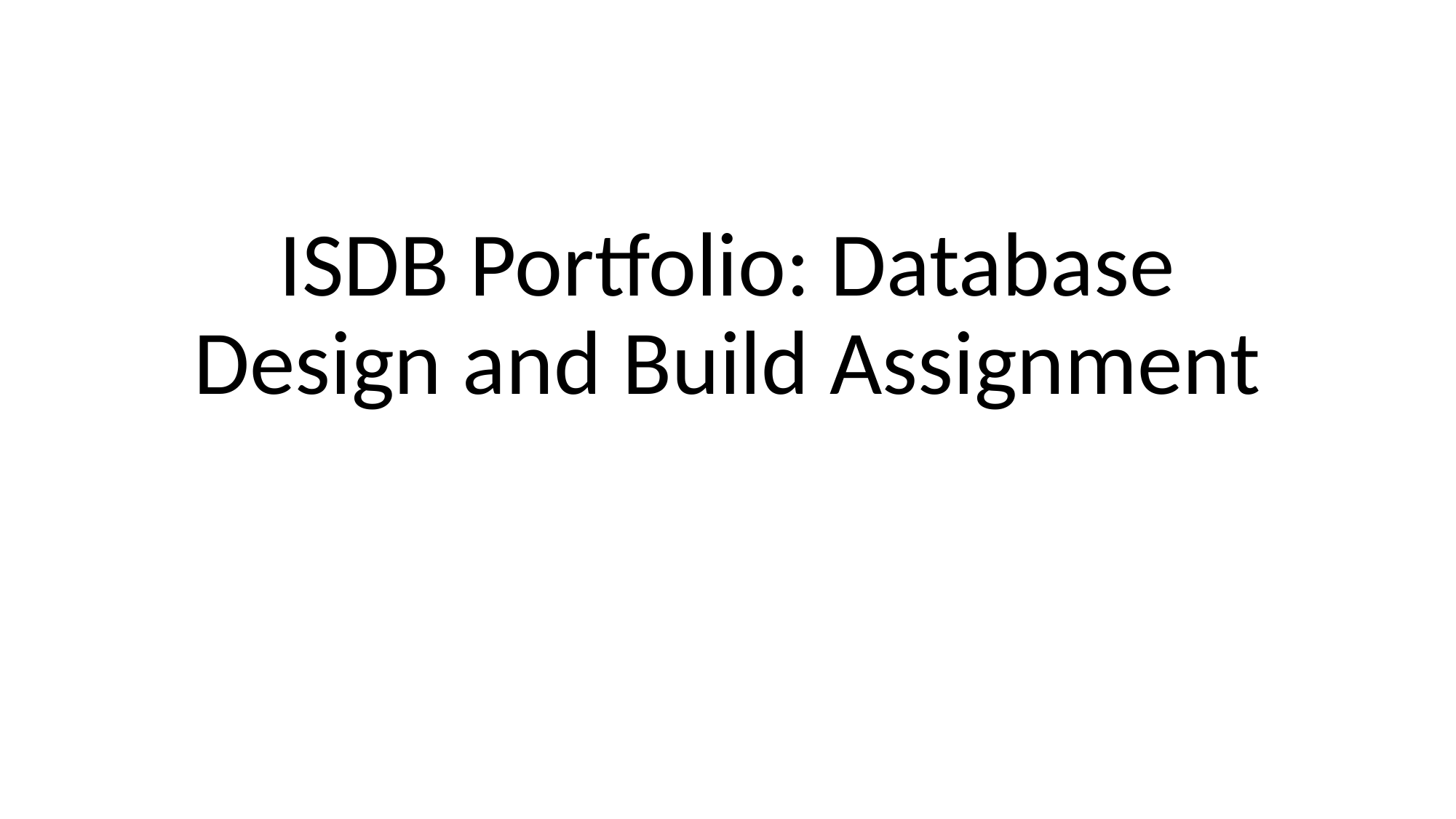

# ISDB Portfolio: Database Design and Build Assignment